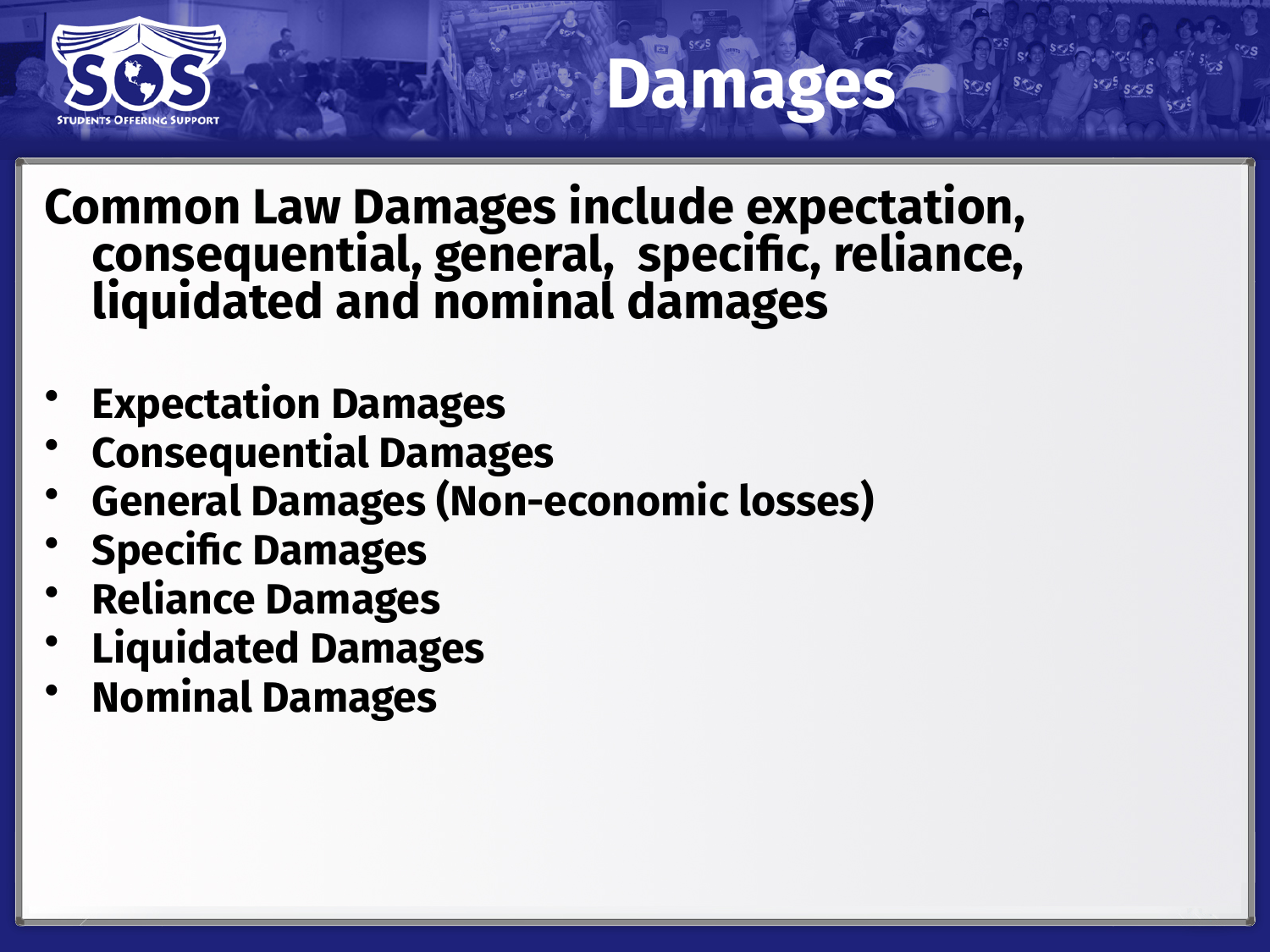

# Damages
Common Law Damages include expectation, consequential, general,  specific, reliance, liquidated and nominal damages

Expectation Damages
Consequential Damages
General Damages (Non-economic losses)
Specific Damages
Reliance Damages
Liquidated Damages
Nominal Damages